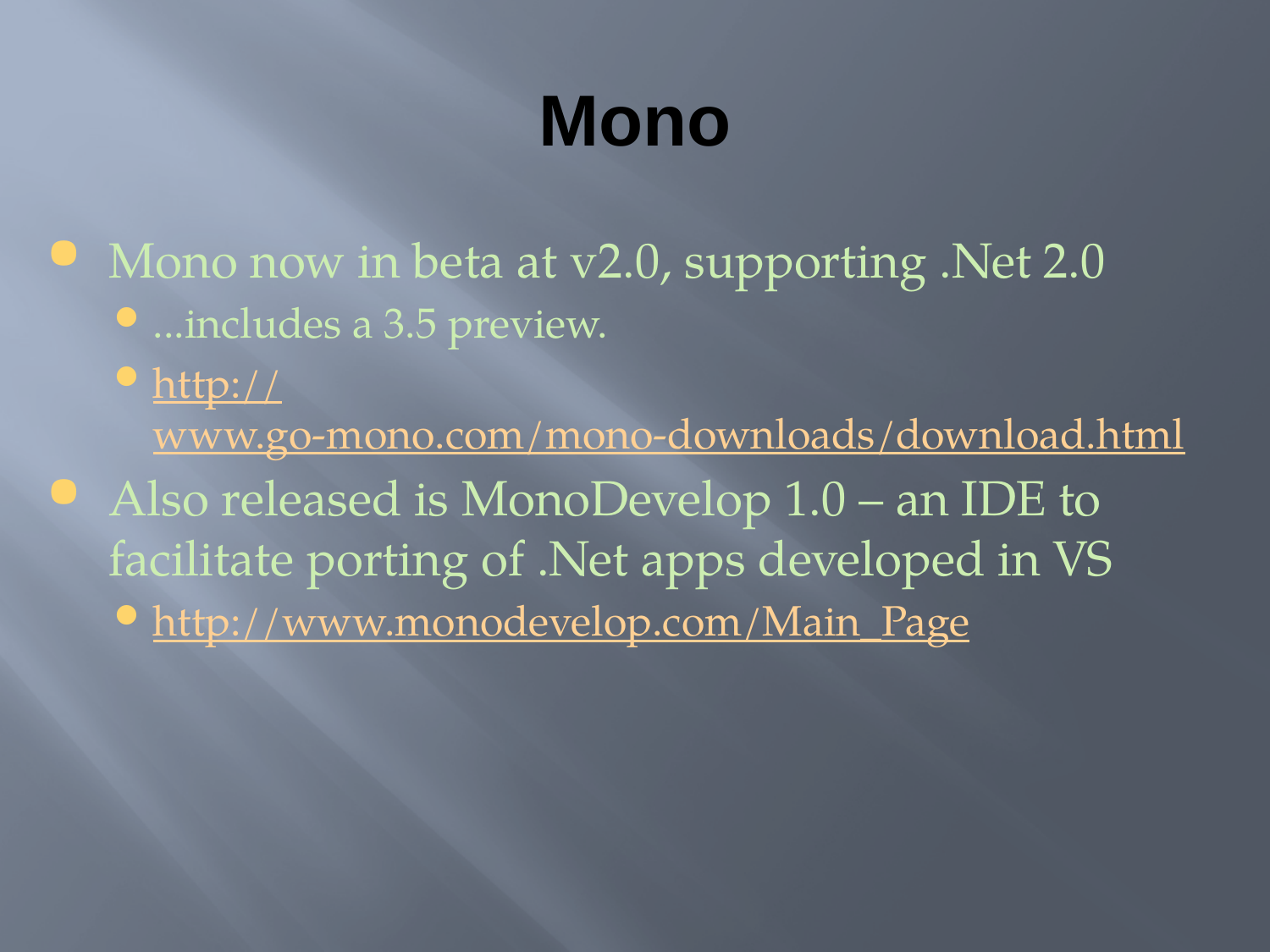

# Mono
Mono now in beta at v2.0, supporting .Net 2.0
...includes a 3.5 preview.
http://www.go-mono.com/mono-downloads/download.html
Also released is MonoDevelop 1.0 – an IDE to facilitate porting of .Net apps developed in VS
http://www.monodevelop.com/Main_Page